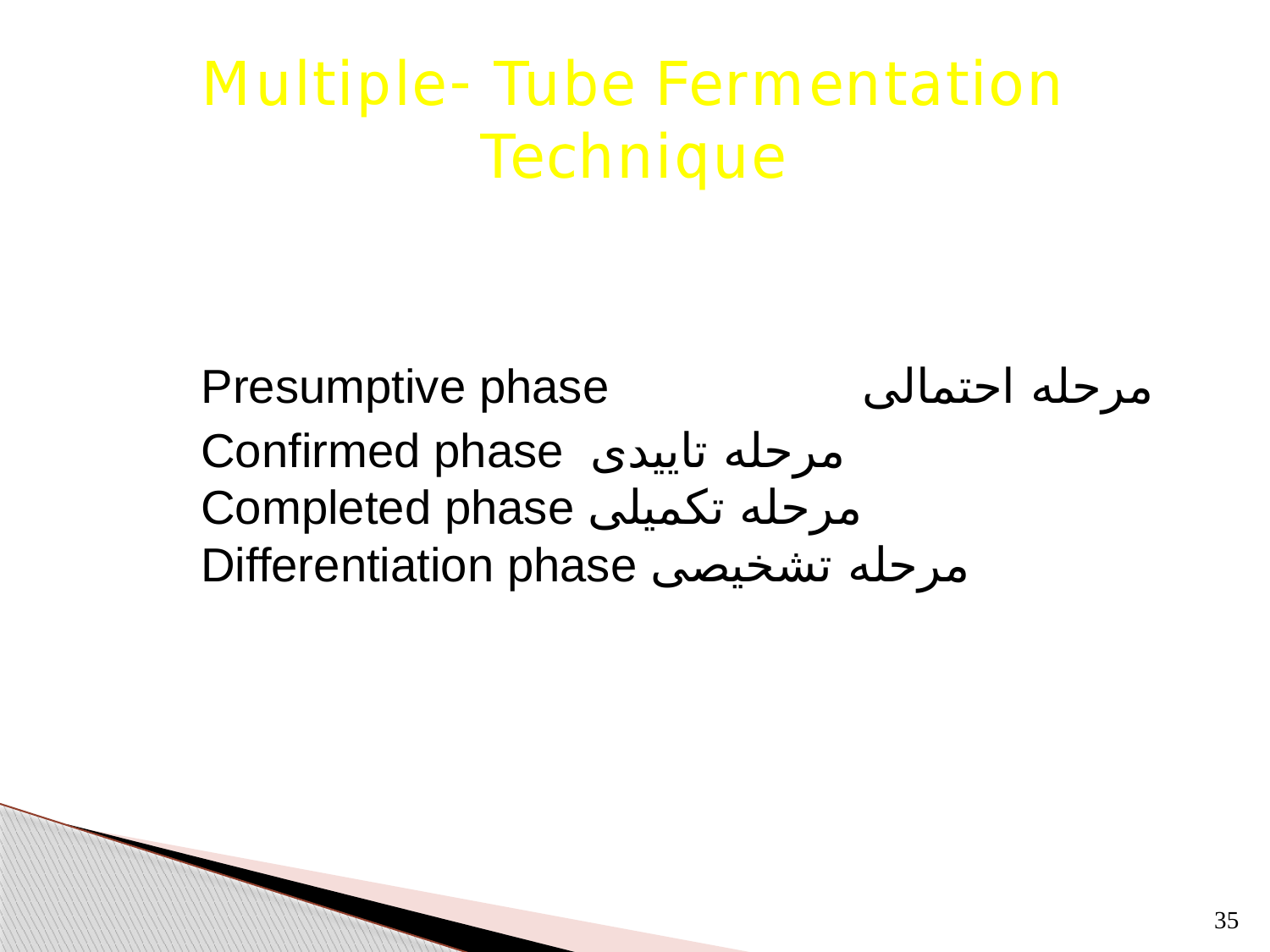

# Multiple- Tube Fermentation Technique

Presumptive phase                   مرحله احتمالی
Confirmed phase  مرحله تاییدی                Completed phase مرحله تکمیلی                Differentiation phase مرحله تشخیصی
35